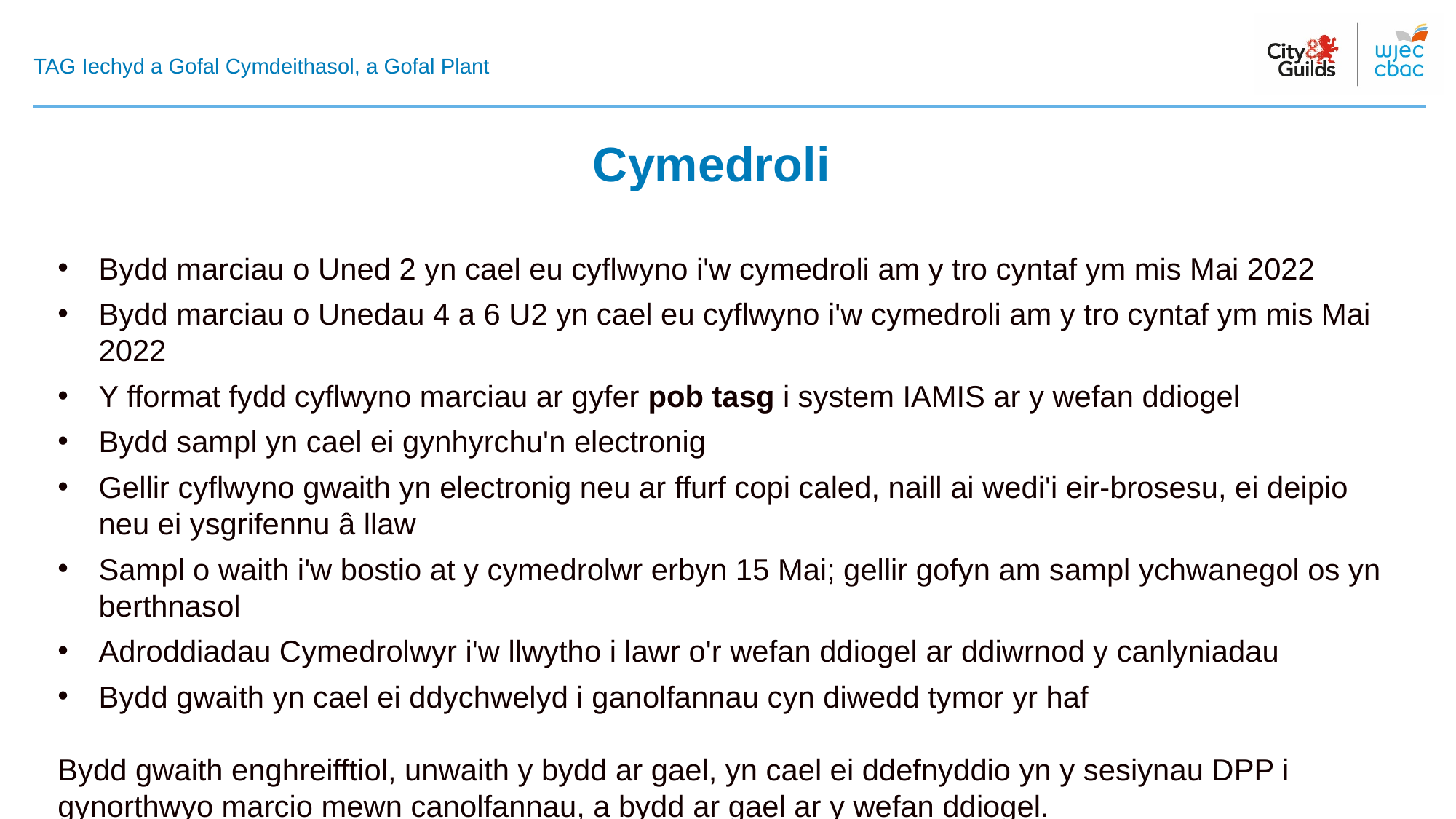

# TAG Iechyd a Gofal Cymdeithasol, a Gofal Plant

Cymedroli

Bydd marciau o Uned 2 yn cael eu cyflwyno i'w cymedroli am y tro cyntaf ym mis Mai 2022
Bydd marciau o Unedau 4 a 6 U2 yn cael eu cyflwyno i'w cymedroli am y tro cyntaf ym mis Mai 2022
Y fformat fydd cyflwyno marciau ar gyfer pob tasg i system IAMIS ar y wefan ddiogel
Bydd sampl yn cael ei gynhyrchu'n electronig
Gellir cyflwyno gwaith yn electronig neu ar ffurf copi caled, naill ai wedi'i eir-brosesu, ei deipio neu ei ysgrifennu â llaw
Sampl o waith i'w bostio at y cymedrolwr erbyn 15 Mai; gellir gofyn am sampl ychwanegol os yn berthnasol
Adroddiadau Cymedrolwyr i'w llwytho i lawr o'r wefan ddiogel ar ddiwrnod y canlyniadau
Bydd gwaith yn cael ei ddychwelyd i ganolfannau cyn diwedd tymor yr haf

Bydd gwaith enghreifftiol, unwaith y bydd ar gael, yn cael ei ddefnyddio yn y sesiynau DPP i gynorthwyo marcio mewn canolfannau, a bydd ar gael ar y wefan ddiogel.